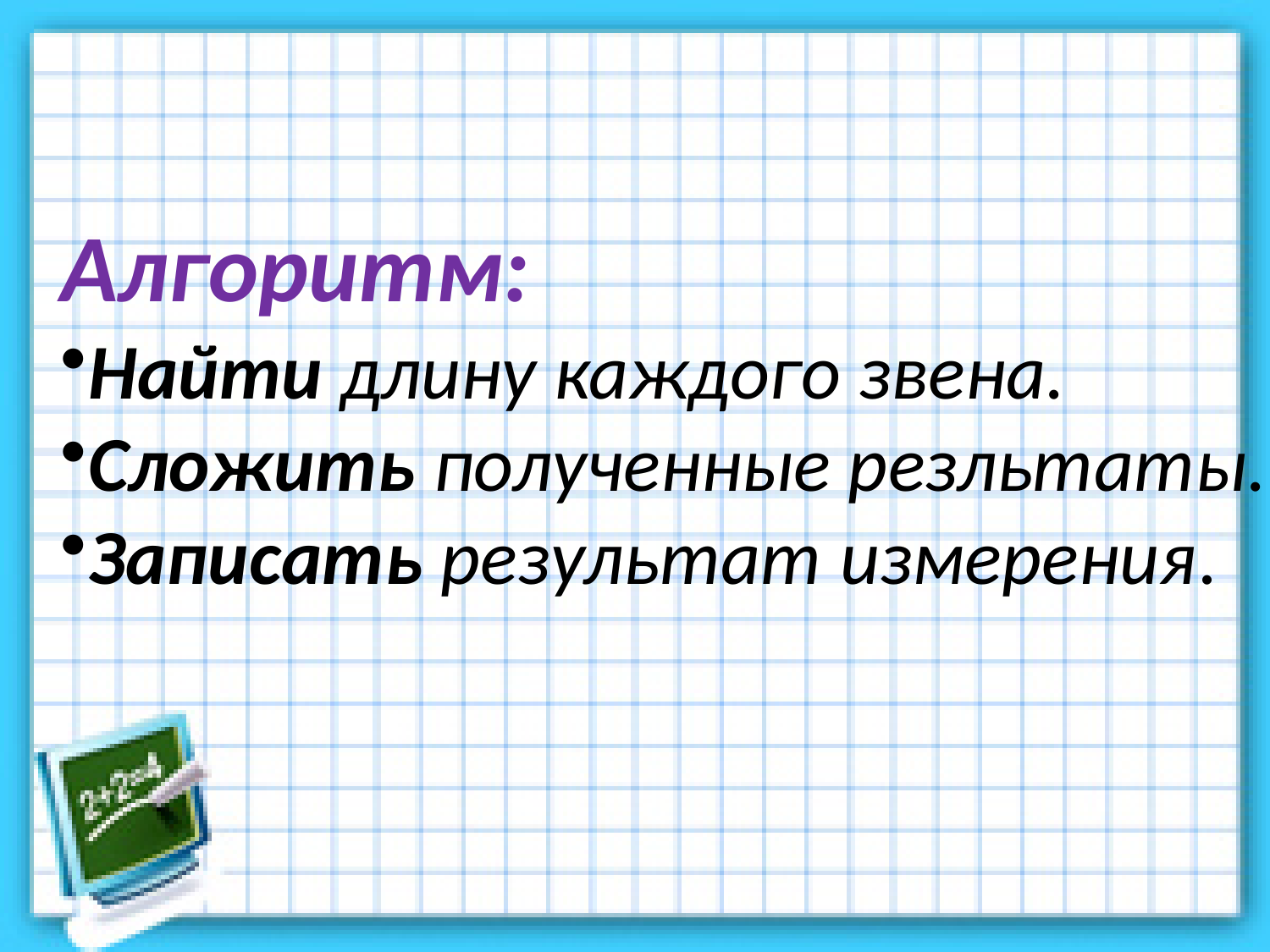

#
Алгоритм:
Найти длину каждого звена.
Сложить полученные резльтаты.
Записать результат измерения.